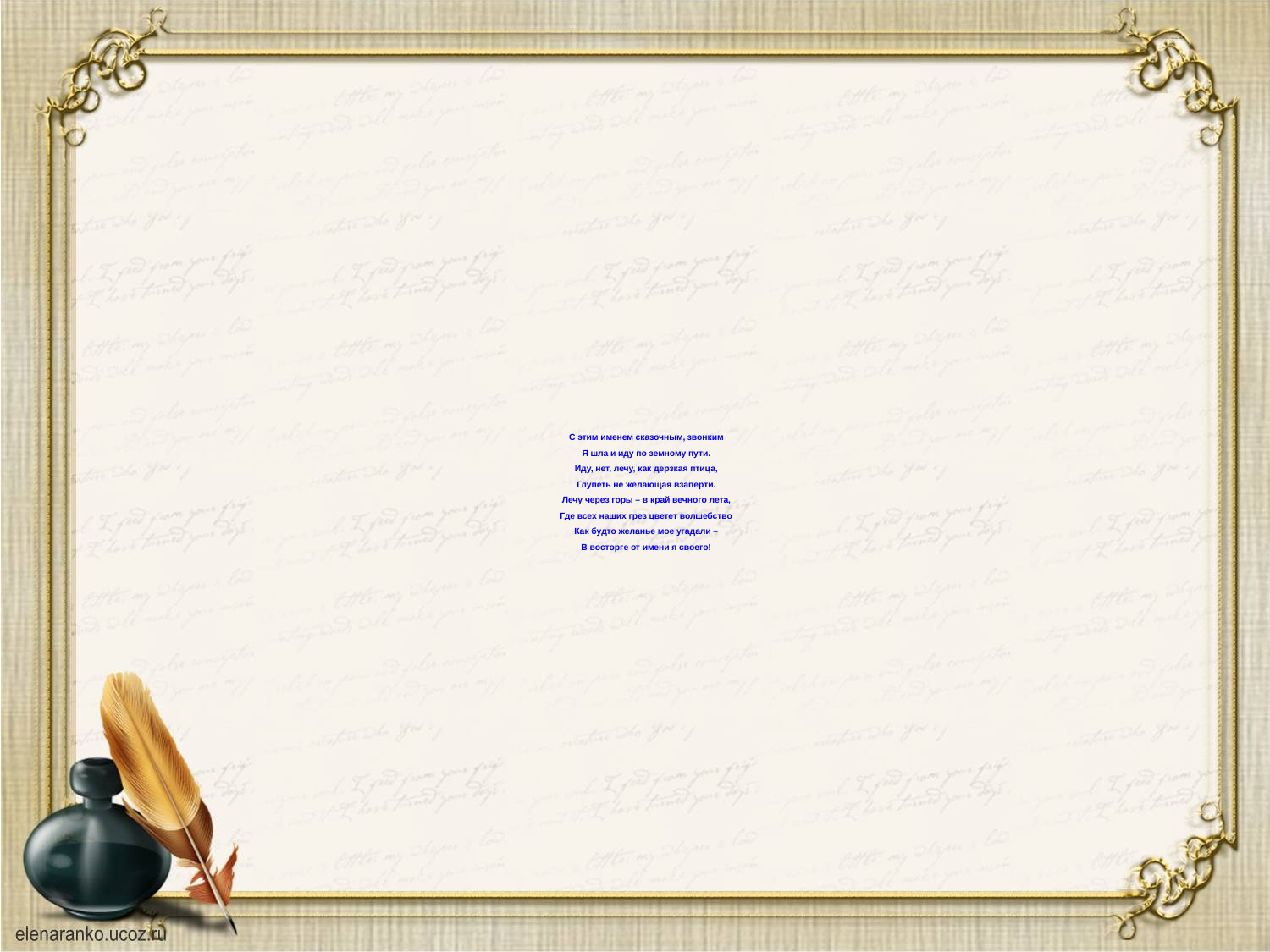

# С этим именем сказочным, звонким Я шла и иду по земному пути. Иду, нет, лечу, как дерзкая птица, Глупеть не желающая взаперти. Лечу через горы – в край вечного лета, Где всех наших грез цветет волшебство Как будто желанье мое угадали – В восторге от имени я своего!